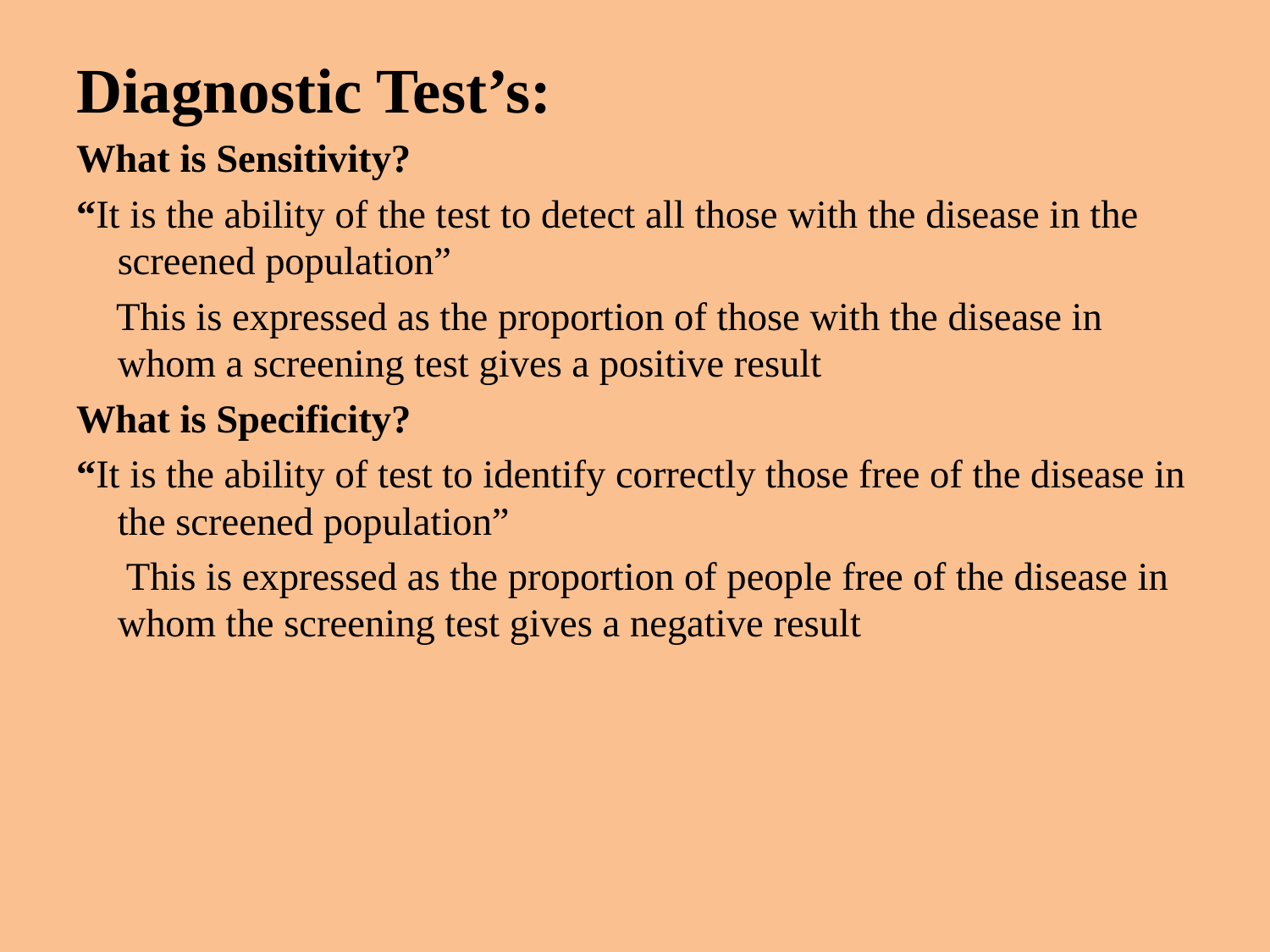

# Diagnostic Test’s:
What is Sensitivity?
“It is the ability of the test to detect all those with the disease in the screened population”
    This is expressed as the proportion of those with the disease in whom a screening test gives a positive result
What is Specificity?
“It is the ability of test to identify correctly those free of the disease in the screened population”
     This is expressed as the proportion of people free of the disease in whom the screening test gives a negative result